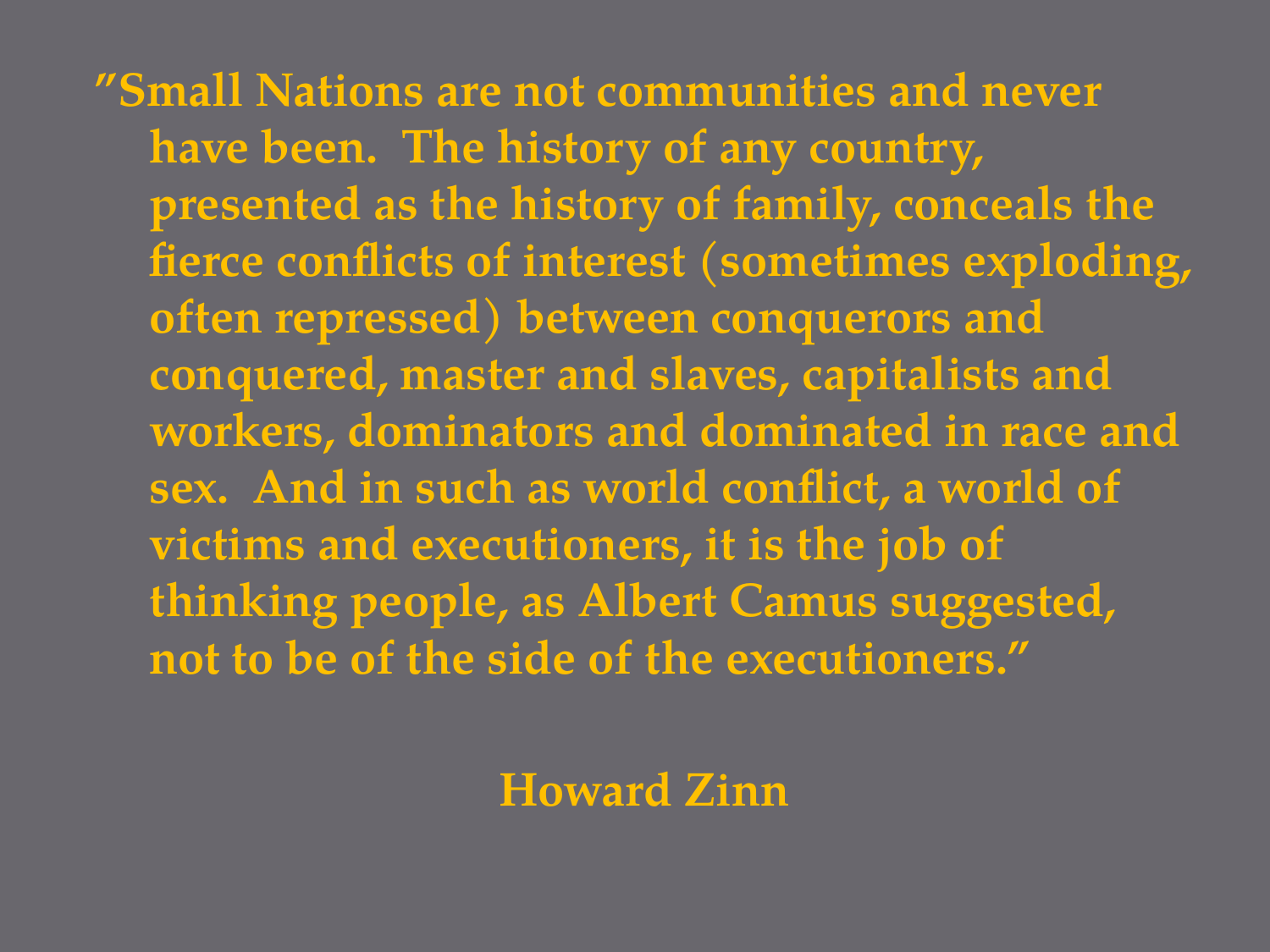

”Small Nations are not communities and never have been.  The history of any country, presented as the history of family, conceals the fierce conflicts of interest (sometimes exploding, often repressed) between conquerors and conquered, master and slaves, capitalists and workers, dominators and dominated in race and sex.  And in such as world conflict, a world of victims and executioners, it is the job of thinking people, as Albert Camus suggested, not to be of the side of the executioners.”

Howard Zinn